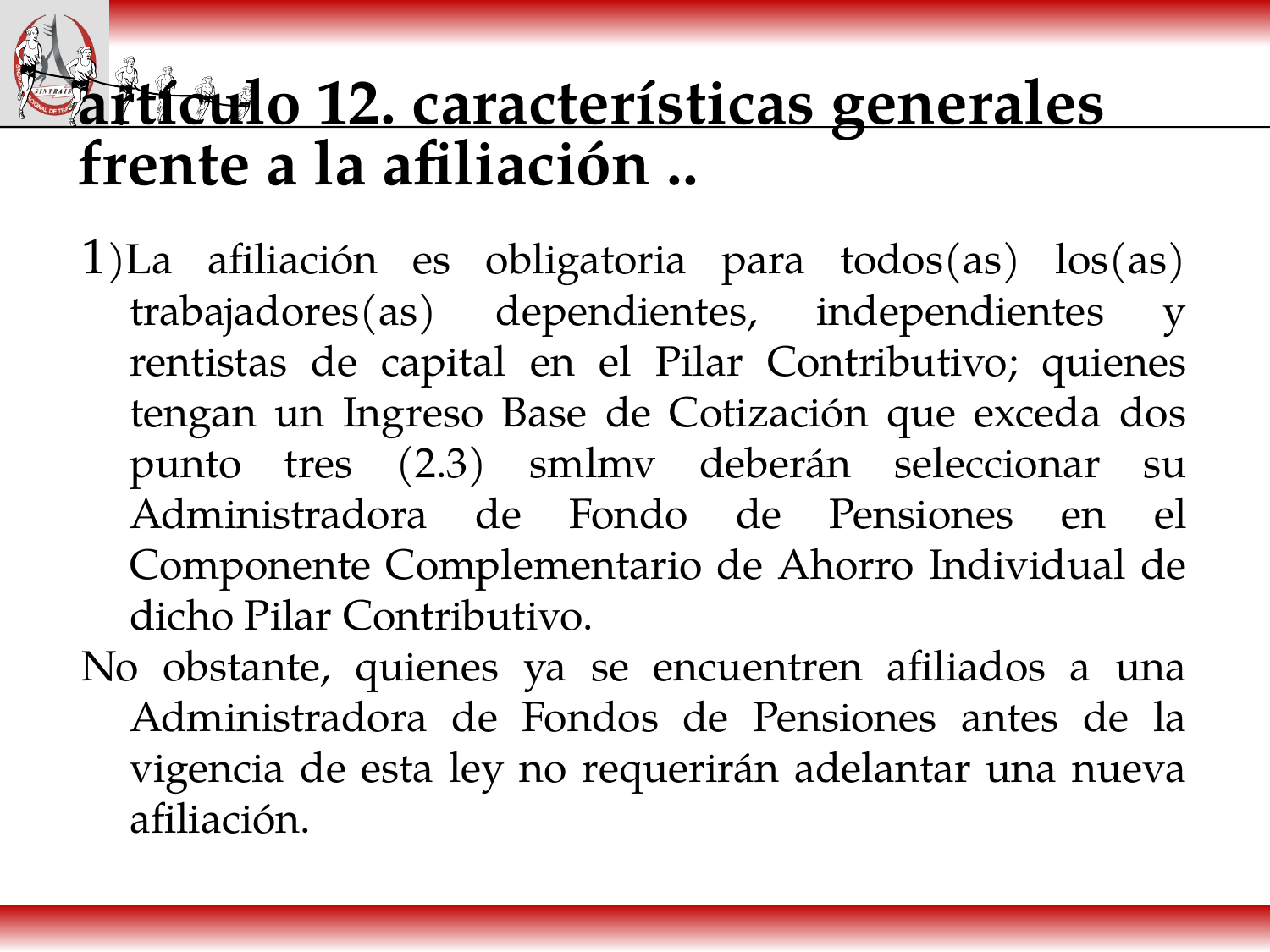

# artículo 12. características generales frente a la afiliación ..

1)La afiliación es obligatoria para todos(as) los(as) trabajadores(as) dependientes, independientes y rentistas de capital en el Pilar Contributivo; quienes tengan un Ingreso Base de Cotización que exceda dos punto tres (2.3) smlmv deberán seleccionar su Administradora de Fondo de Pensiones en el Componente Complementario de Ahorro Individual de dicho Pilar Contributivo.
No obstante, quienes ya se encuentren afiliados a una Administradora de Fondos de Pensiones antes de la vigencia de esta ley no requerirán adelantar una nueva afiliación.